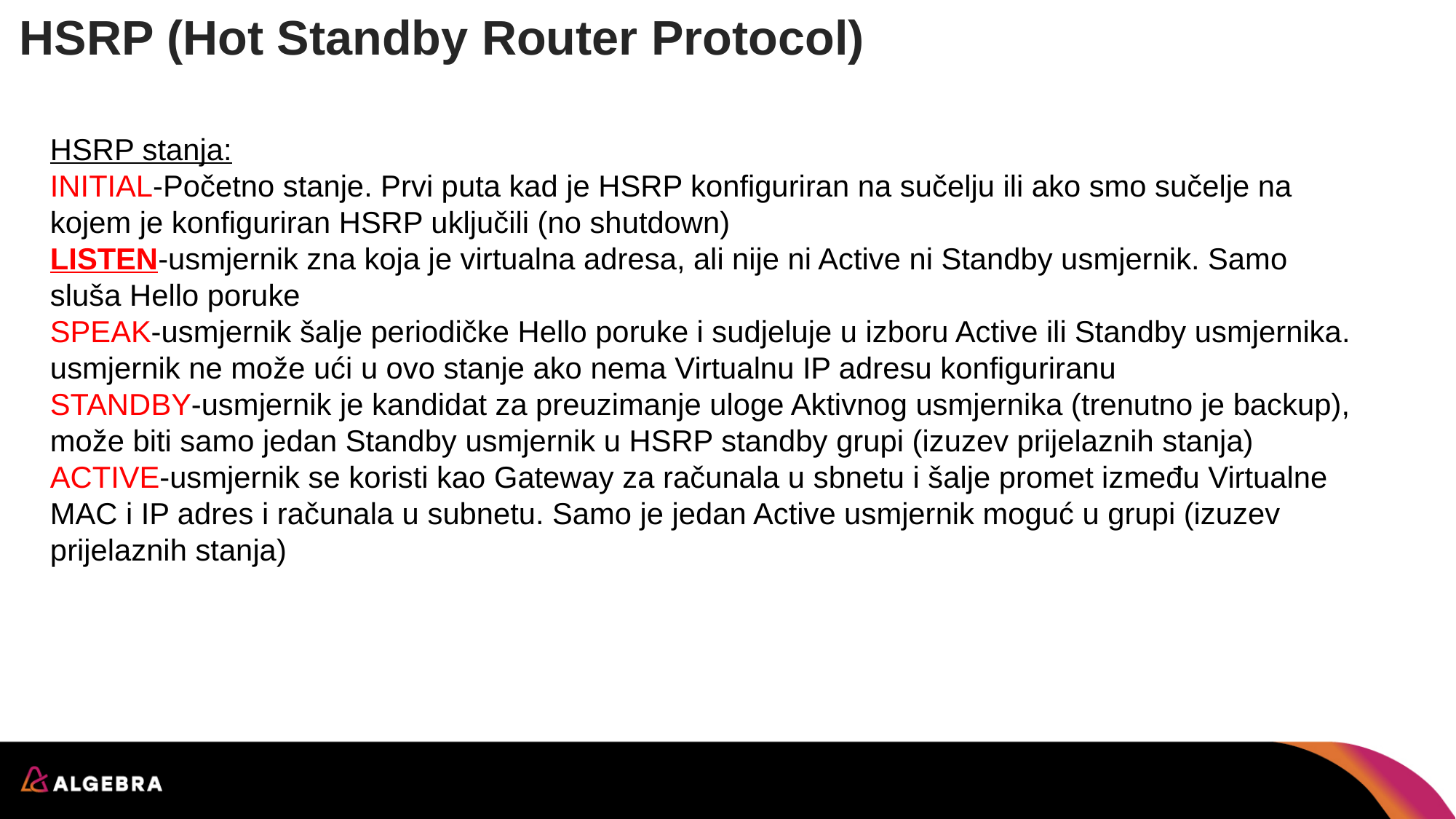

# HSRP (Hot Standby Router Protocol)
HSRP stanja:
INITIAL-Početno stanje. Prvi puta kad je HSRP konfiguriran na sučelju ili ako smo sučelje na kojem je konfiguriran HSRP uključili (no shutdown)
LISTEN-usmjernik zna koja je virtualna adresa, ali nije ni Active ni Standby usmjernik. Samo sluša Hello poruke
SPEAK-usmjernik šalje periodičke Hello poruke i sudjeluje u izboru Active ili Standby usmjernika. usmjernik ne može ući u ovo stanje ako nema Virtualnu IP adresu konfiguriranu
STANDBY-usmjernik je kandidat za preuzimanje uloge Aktivnog usmjernika (trenutno je backup), može biti samo jedan Standby usmjernik u HSRP standby grupi (izuzev prijelaznih stanja)
ACTIVE-usmjernik se koristi kao Gateway za računala u sbnetu i šalje promet između Virtualne MAC i IP adres i računala u subnetu. Samo je jedan Active usmjernik moguć u grupi (izuzev prijelaznih stanja)